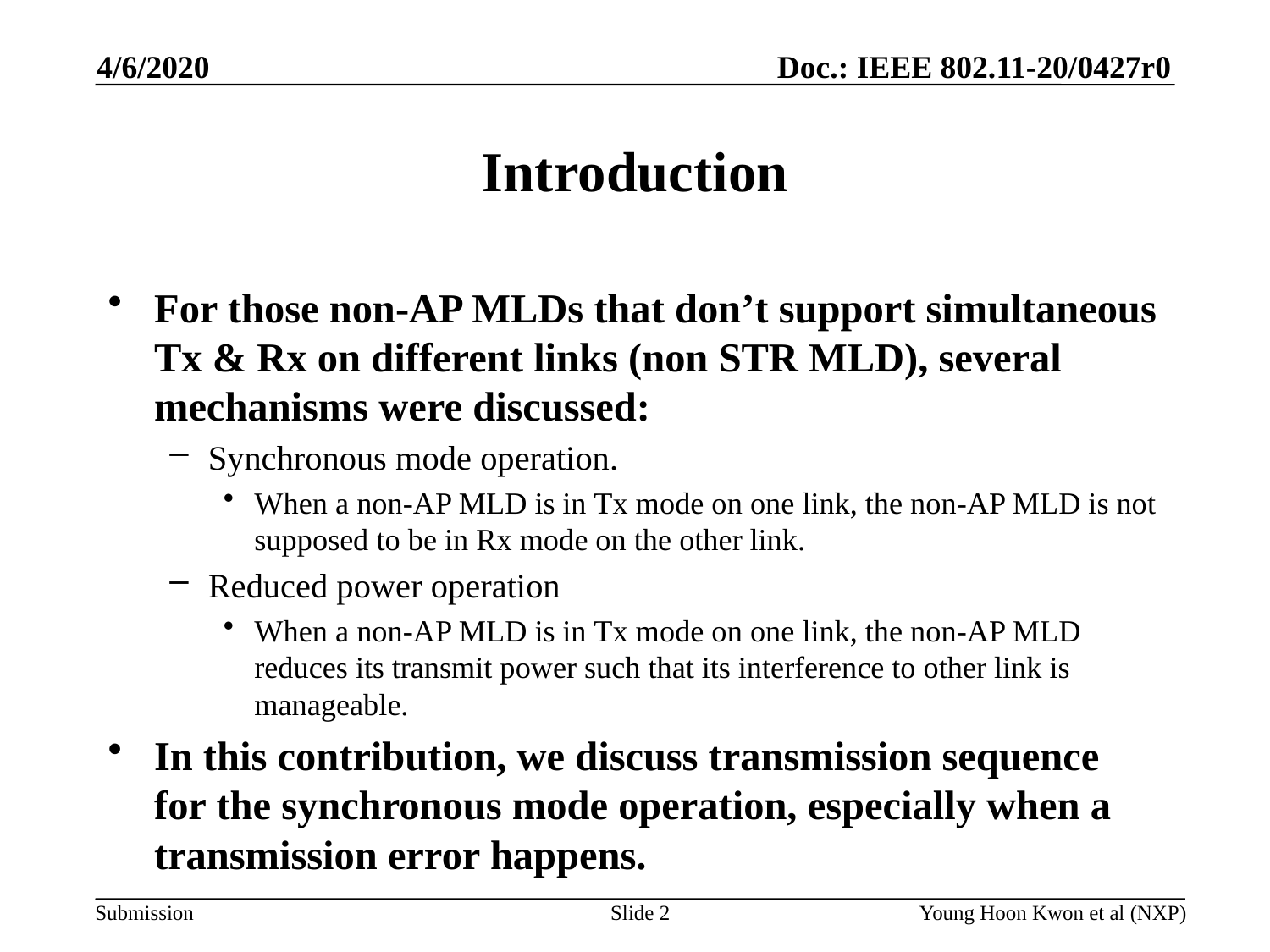

4/6/2020
# Introduction
For those non-AP MLDs that don’t support simultaneous Tx & Rx on different links (non STR MLD), several mechanisms were discussed:
Synchronous mode operation.
When a non-AP MLD is in Tx mode on one link, the non-AP MLD is not supposed to be in Rx mode on the other link.
Reduced power operation
When a non-AP MLD is in Tx mode on one link, the non-AP MLD reduces its transmit power such that its interference to other link is manageable.
In this contribution, we discuss transmission sequence for the synchronous mode operation, especially when a transmission error happens.
Slide 2
Young Hoon Kwon et al (NXP)